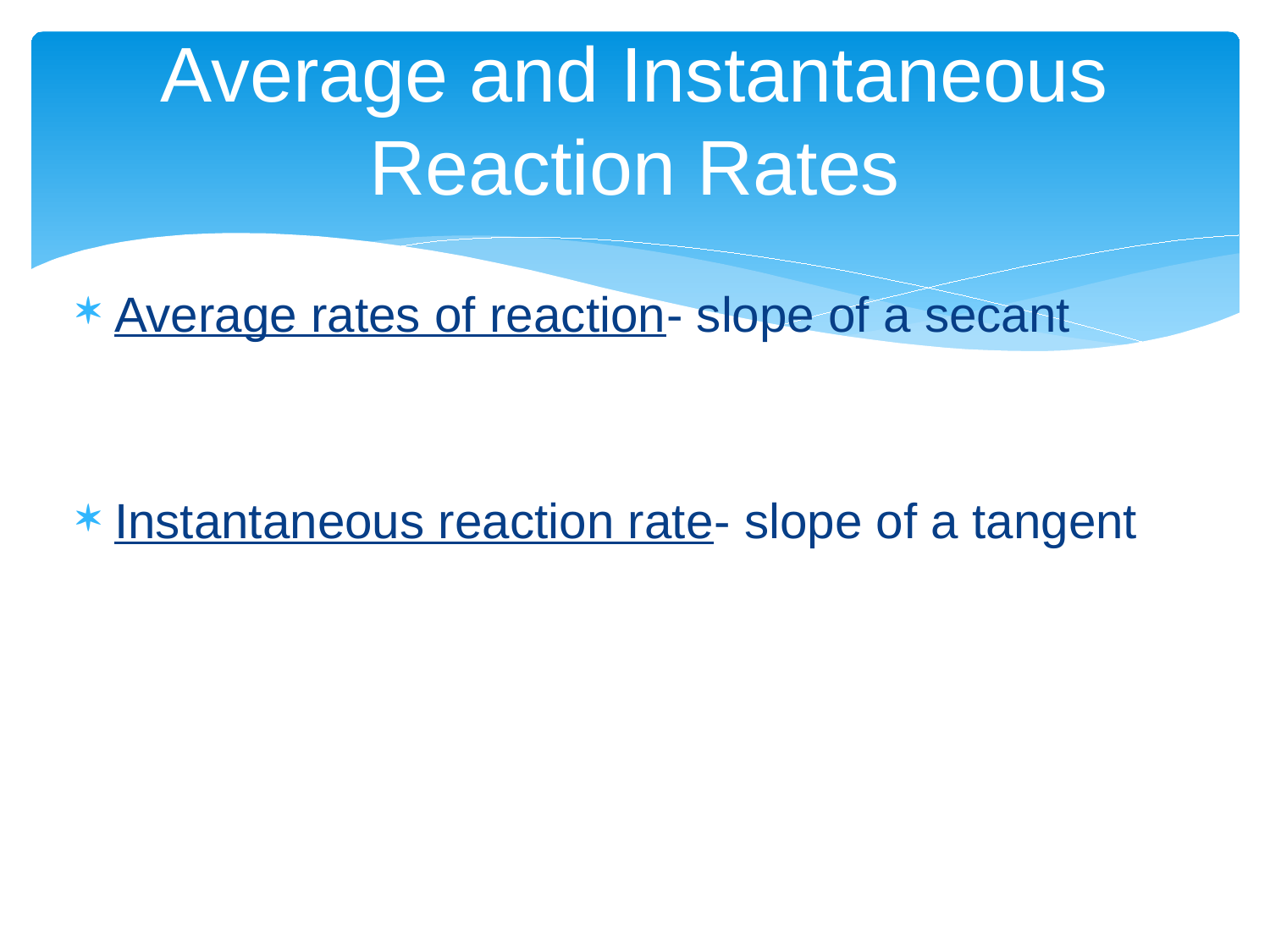

# Average and Instantaneous Reaction Rates
Average rates of reaction- slope of a secant

Instantaneous reaction rate- slope of a tangent